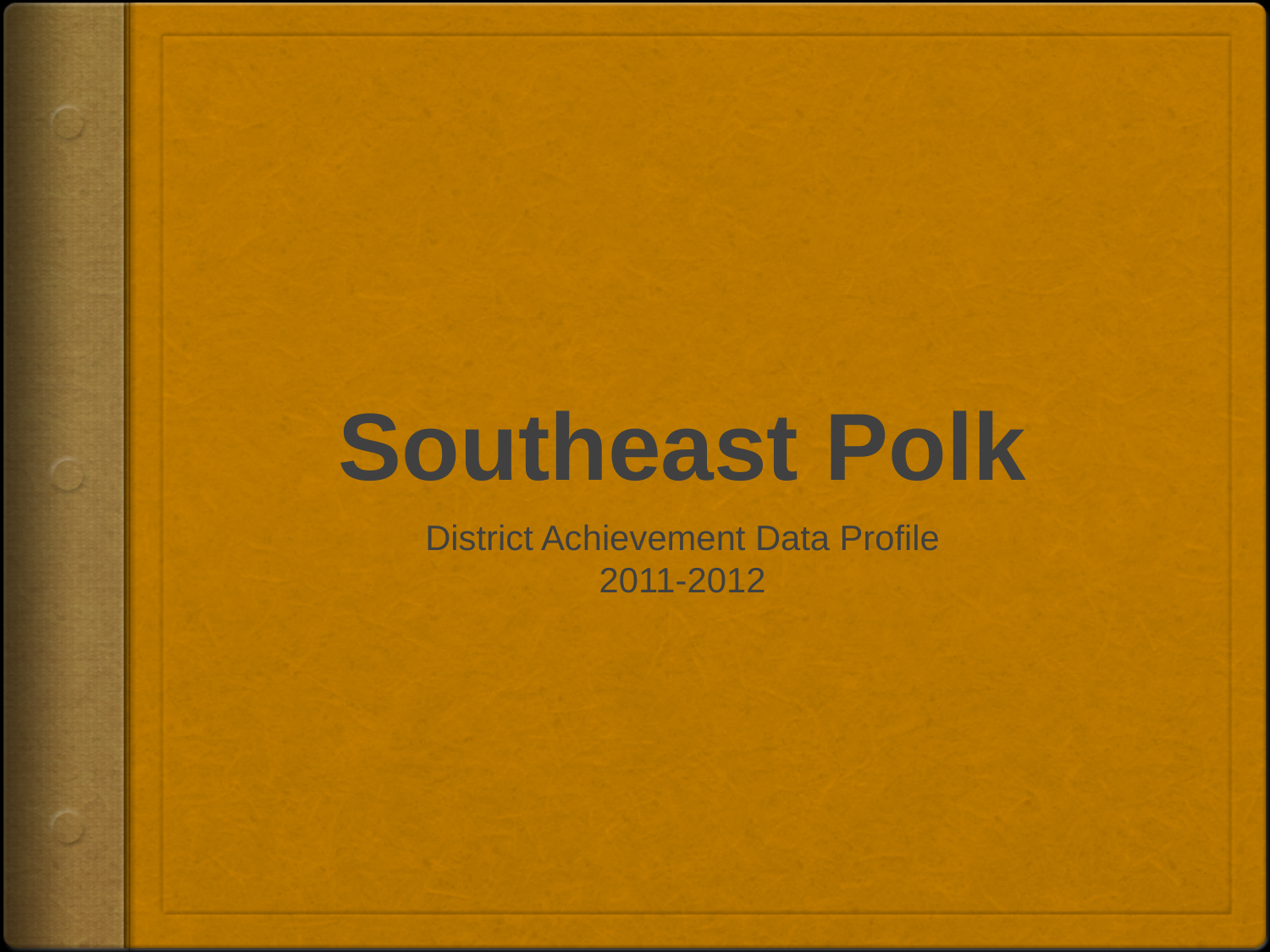

# Southeast Polk
District Achievement Data Profile
2011-2012